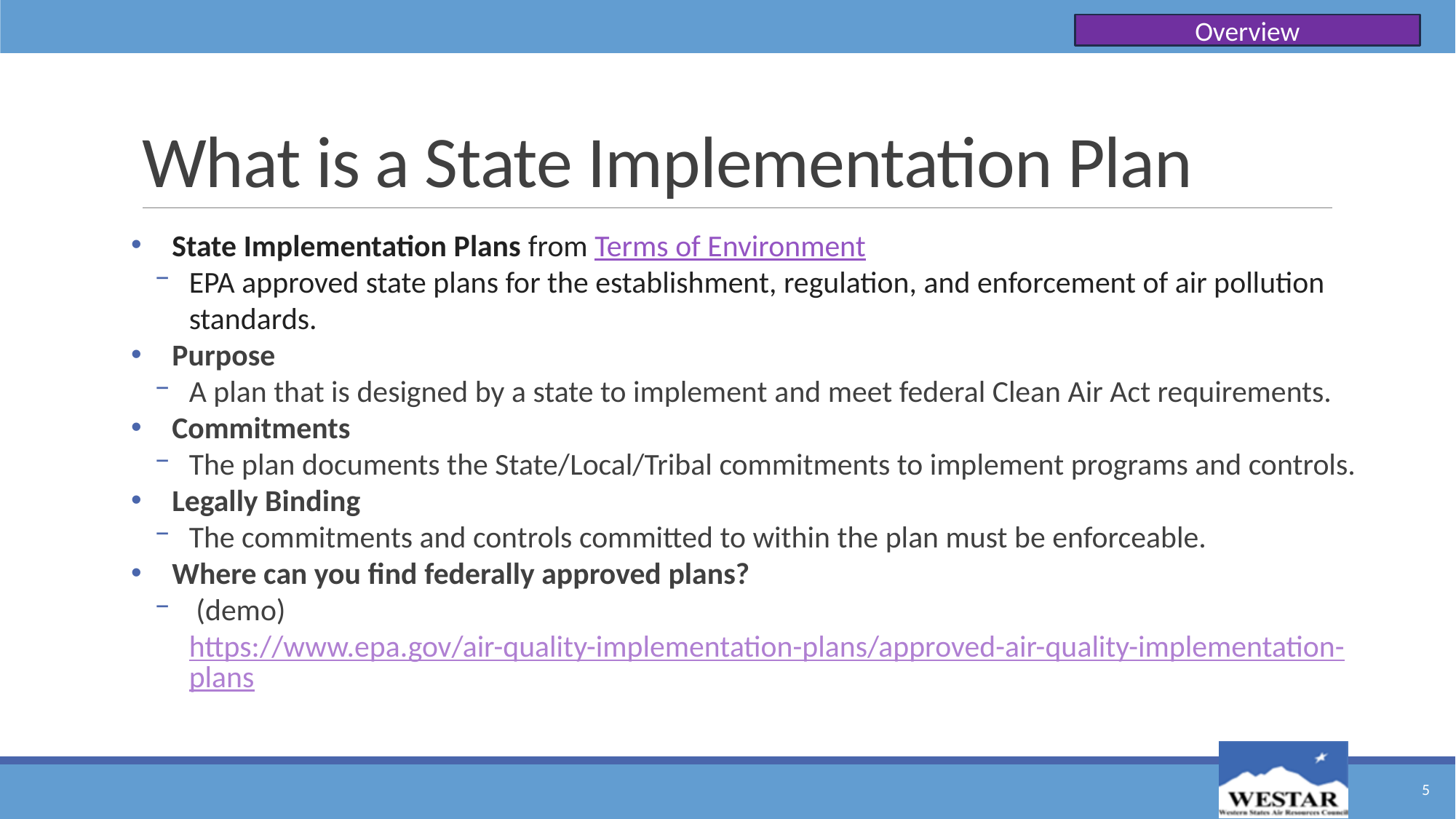

Overview
# What is a State Implementation Plan
State Implementation Plans from Terms of Environment
EPA approved state plans for the establishment, regulation, and enforcement of air pollution standards.
Purpose
A plan that is designed by a state to implement and meet federal Clean Air Act requirements.
Commitments
The plan documents the State/Local/Tribal commitments to implement programs and controls.
Legally Binding
The commitments and controls committed to within the plan must be enforceable.
Where can you find federally approved plans?
 (demo) https://www.epa.gov/air-quality-implementation-plans/approved-air-quality-implementation-plans
5